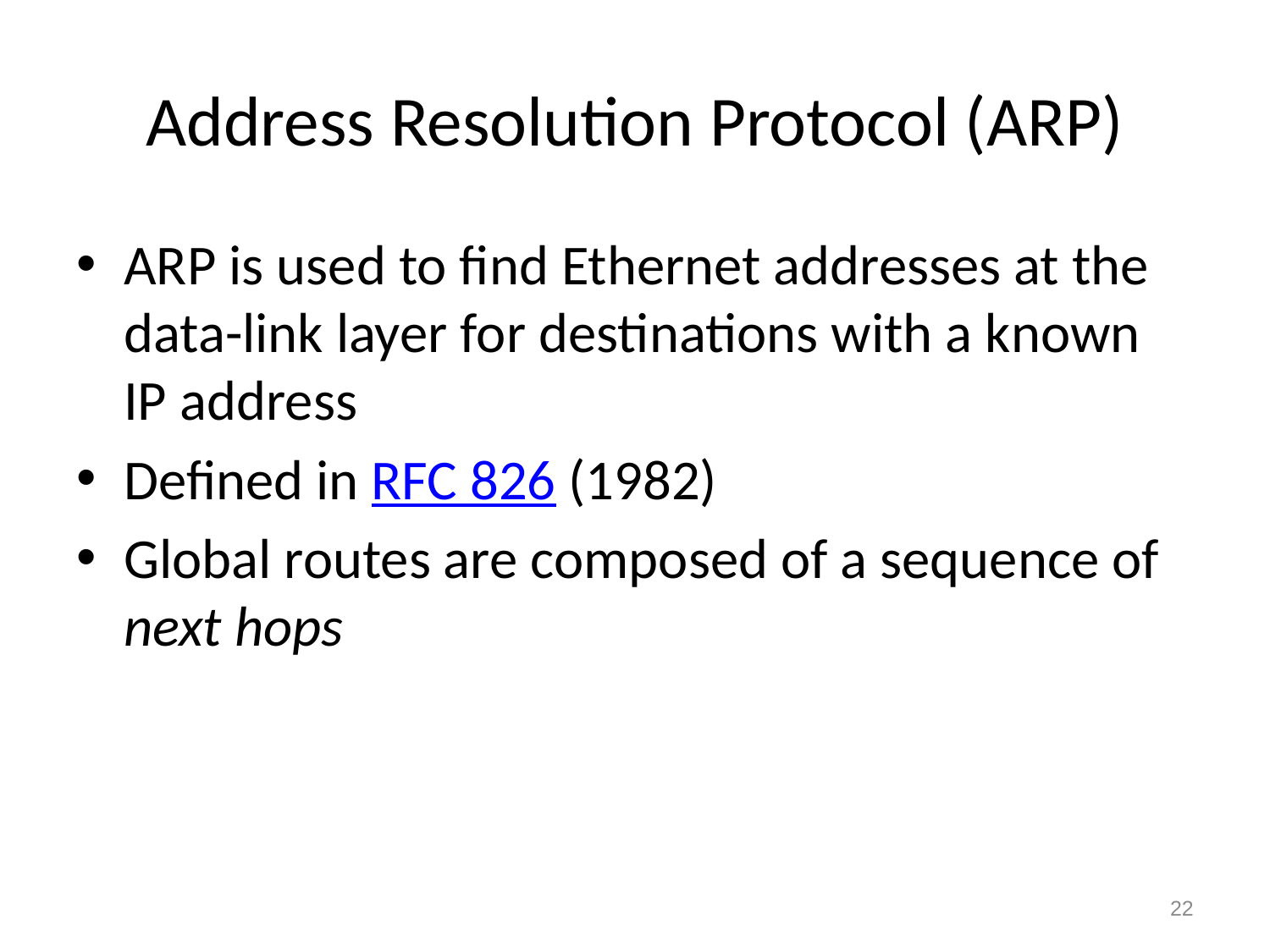

# Address Resolution Protocol (ARP)
ARP is used to find Ethernet addresses at the data-link layer for destinations with a known IP address
Defined in RFC 826 (1982)
Global routes are composed of a sequence of next hops
22